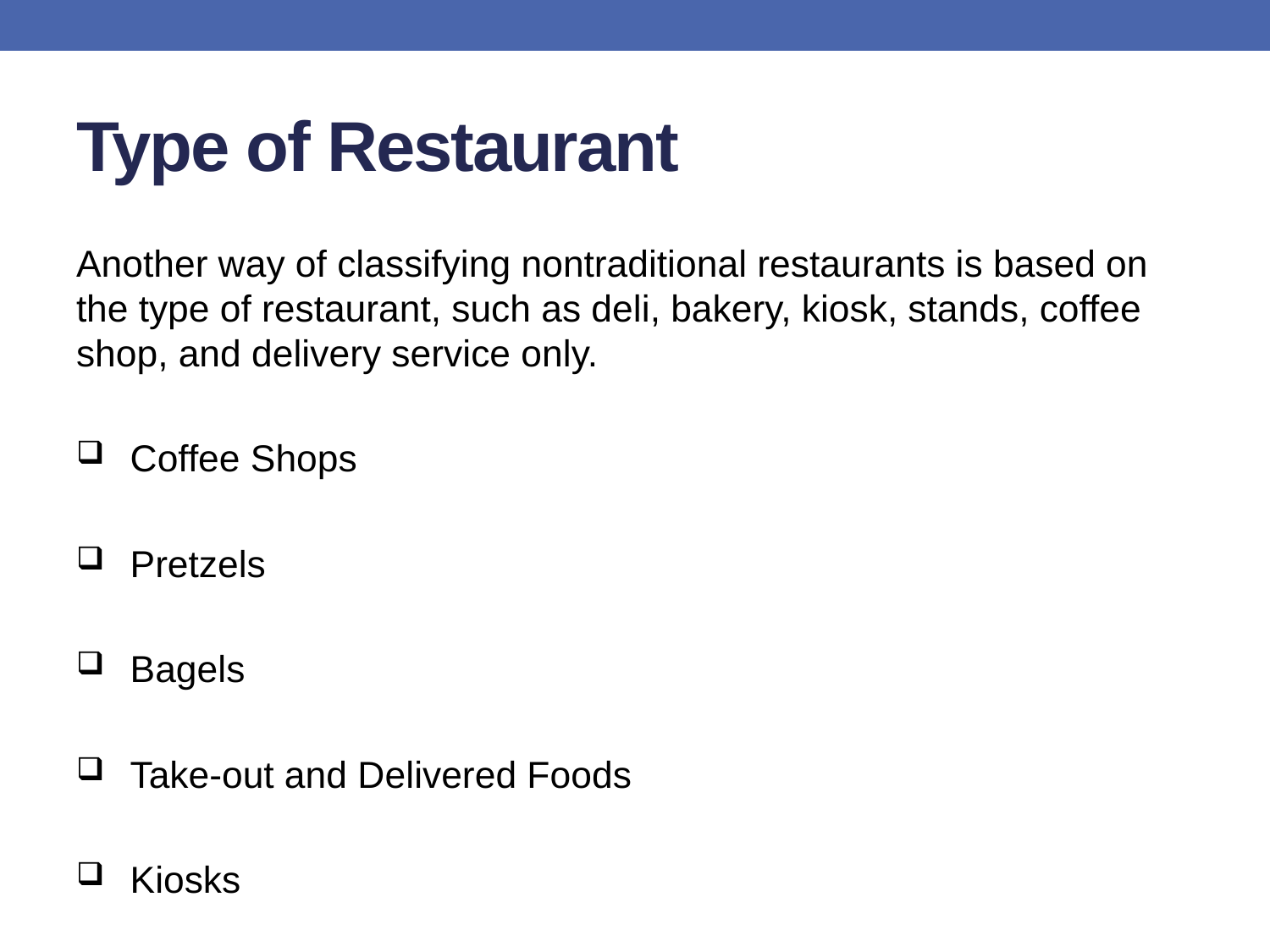

# Type of Restaurant
Another way of classifying nontraditional restaurants is based on the type of restaurant, such as deli, bakery, kiosk, stands, coffee shop, and delivery service only.

Coffee Shops

Pretzels

Bagels

Take-out and Delivered Foods

Kiosks